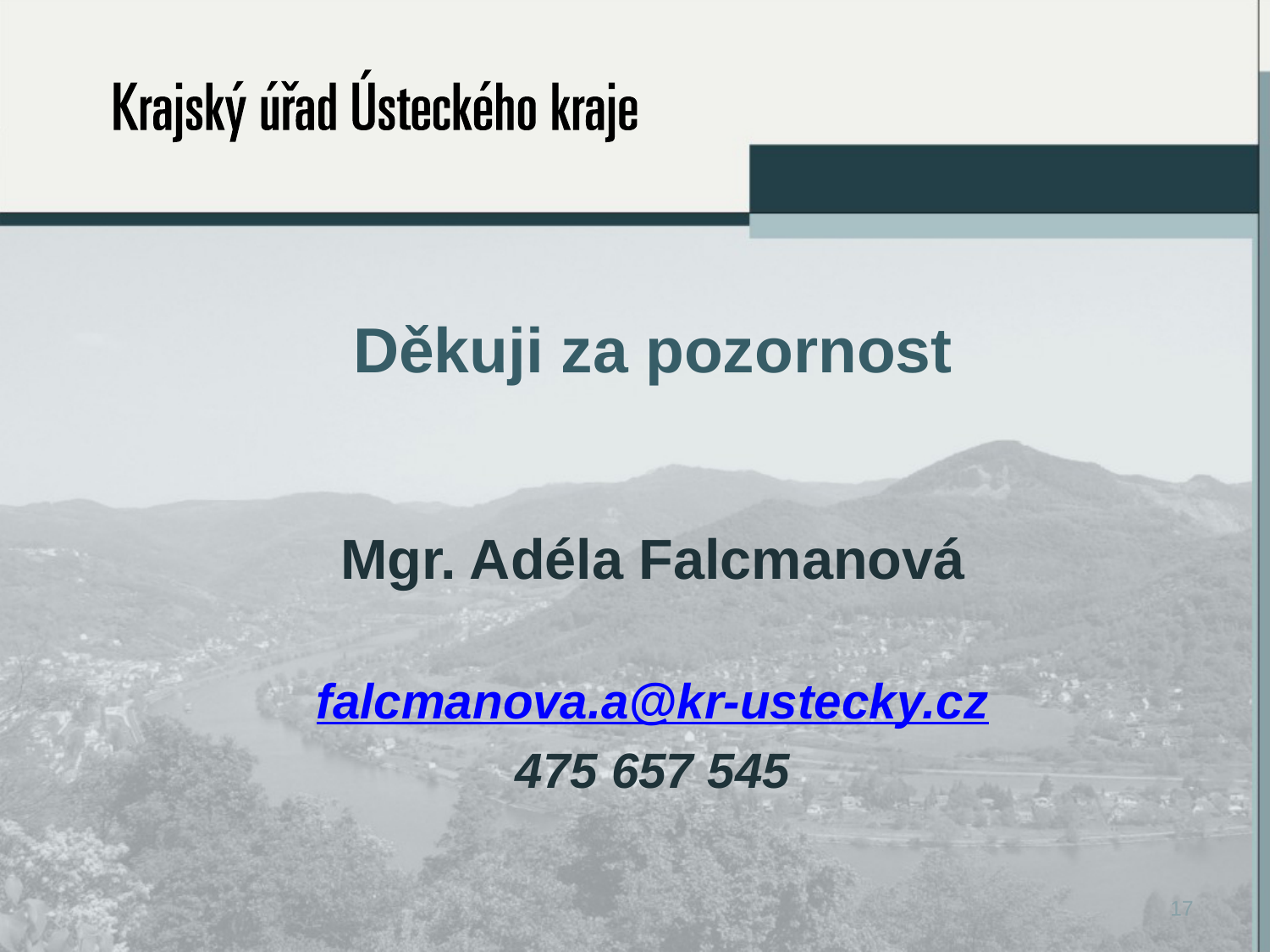

# Děkuji za pozornost

Mgr. Adéla Falcmanová

falcmanova.a@kr-ustecky.cz
475 657 545
17